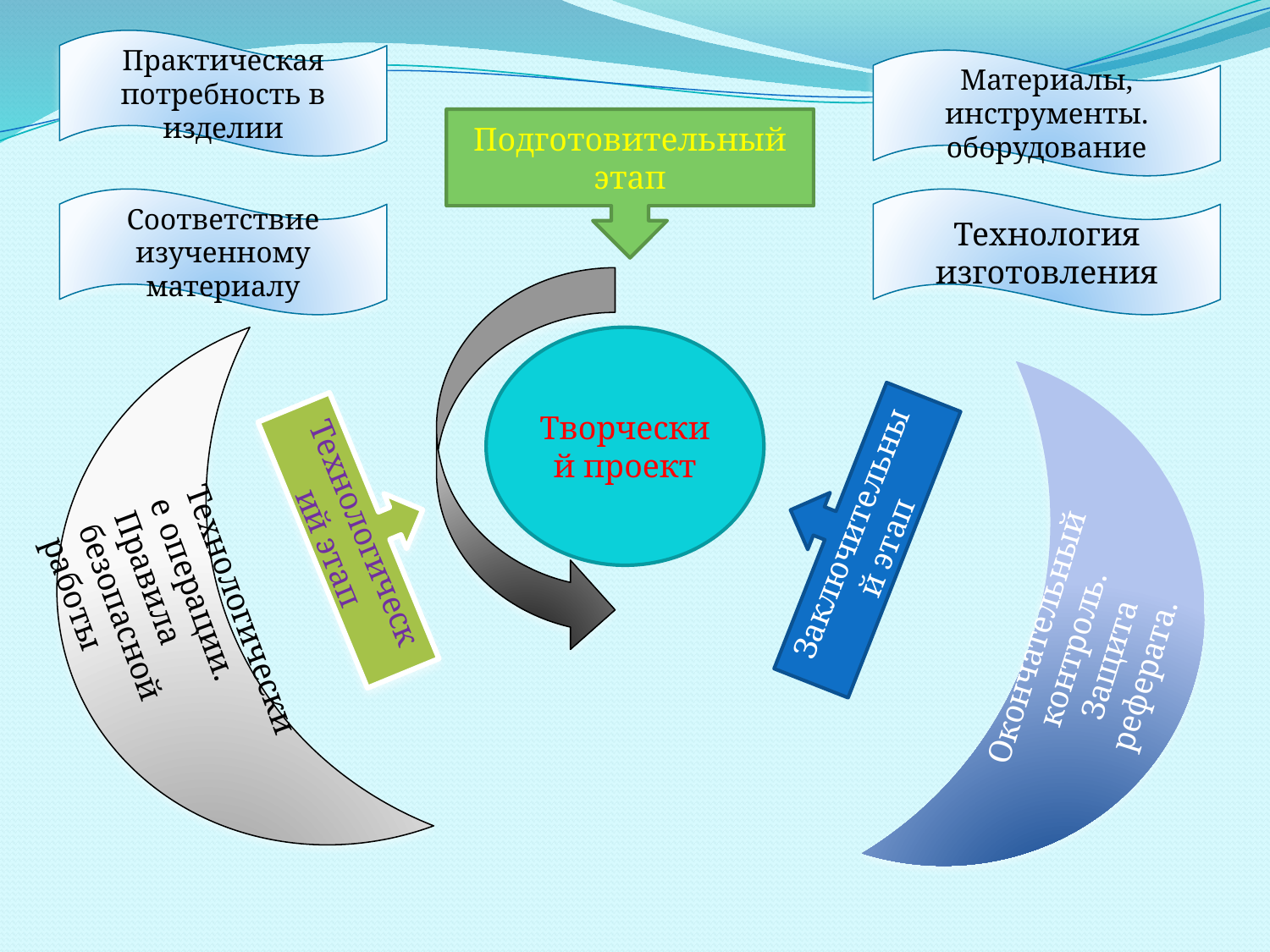

Практическая потребность в изделии
Материалы, инструменты. оборудование
Подготовительный этап
Соответствие изученному материалу
Технология изготовления

Творческий проект
Технологические операции. Правила безопасной работы
Заключительный этап
Технологический этап
Окончательный контроль. Защита реферата.